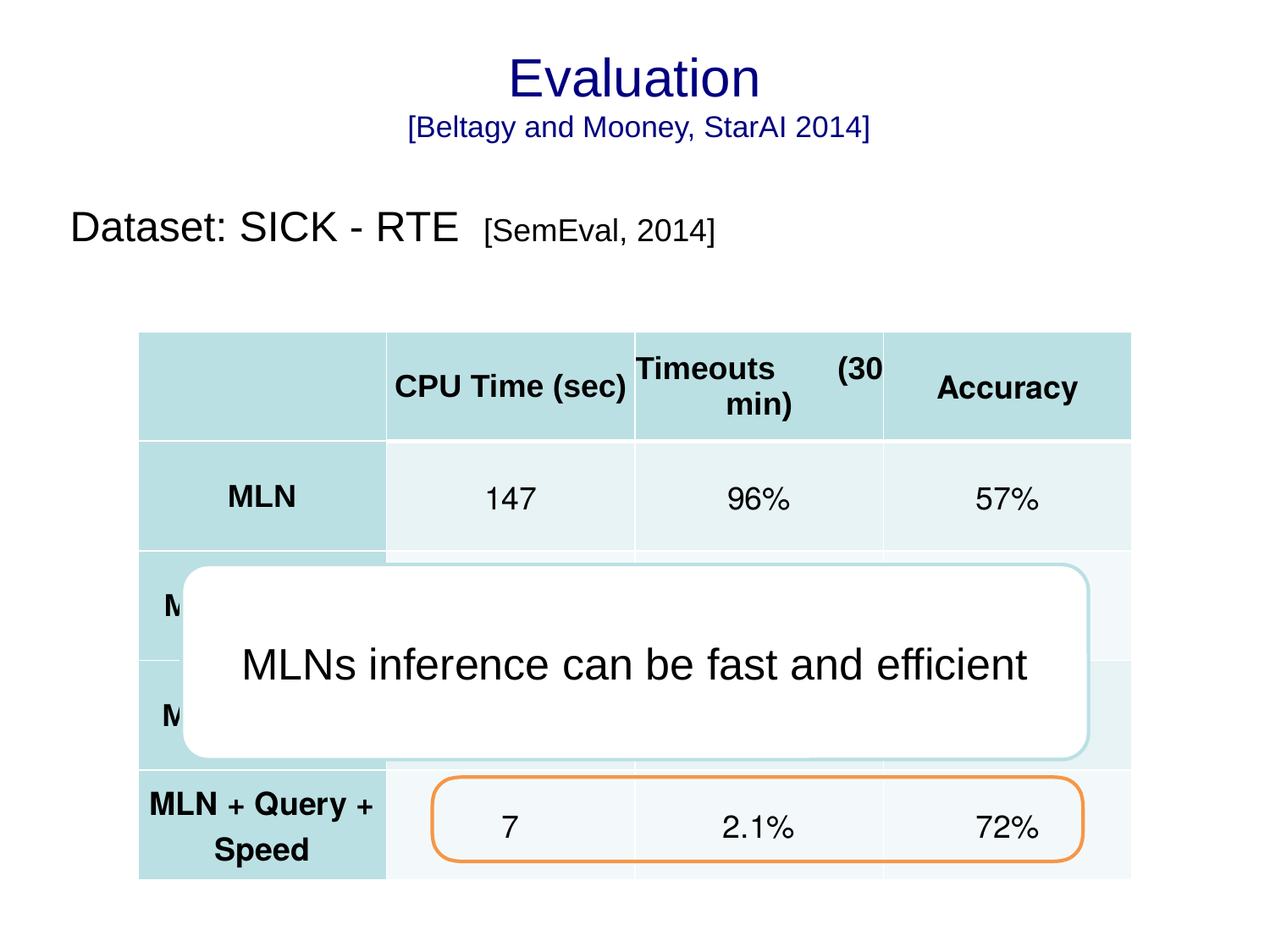

# Evaluation [Beltagy and Mooney, StarAI 2014]
Dataset: SICK - RTE  [SemEval, 2014]
|  | CPU Time (sec) | Timeouts (30 min) | Accuracy |
| --- | --- | --- | --- |
| MLN | 147 | 96% | 57% |
| MLN + Query | 111 | 30% | 69% |
| MLN + Speed | 10 | 2.5% | 66% |
| MLN + Query + Speed | 7 | 2.1% | 72% |
MLNs inference can be fast and efficient

53